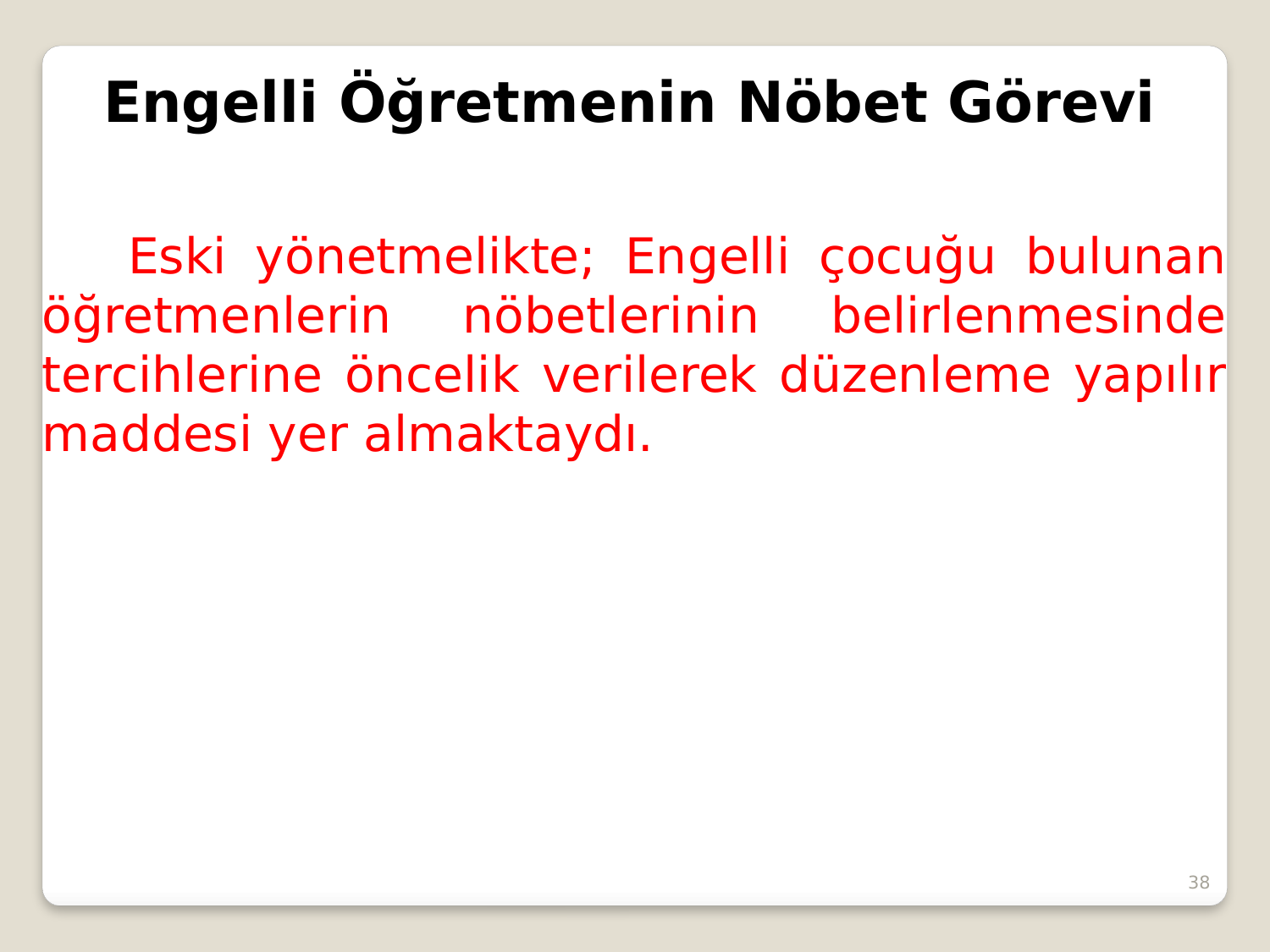

Engelli Öğretmenin Nöbet Görevi

   Eski yönetmelikte; Engelli çocuğu bulunan öğretmenlerin nöbetlerinin belirlenmesinde tercihlerine öncelik verilerek düzenleme yapılır maddesi yer almaktaydı.
38